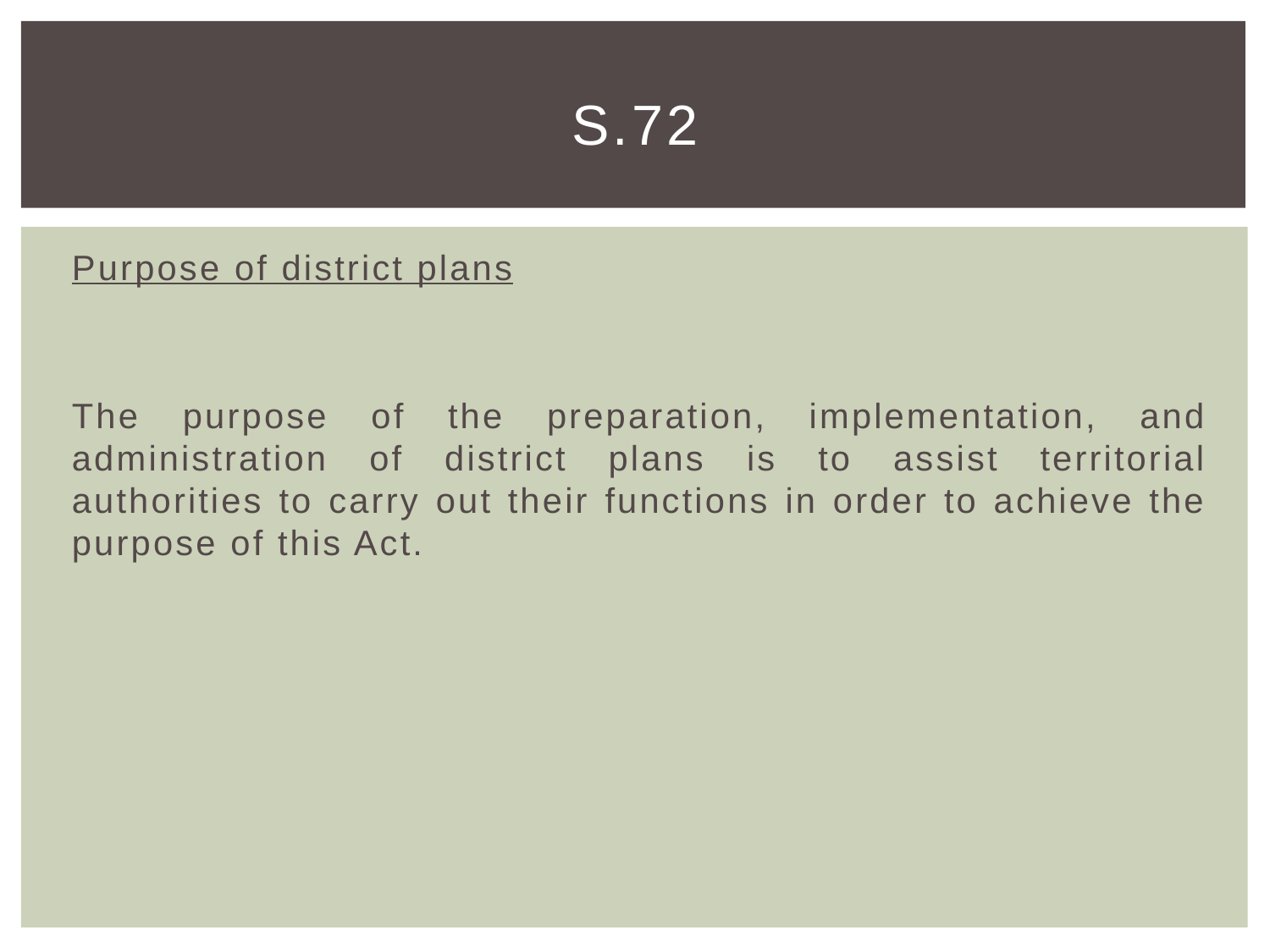

# S.72
Purpose of district plans

The purpose of the preparation, implementation, and administration of district plans is to assist territorial authorities to carry out their functions in order to achieve the purpose of this Act.